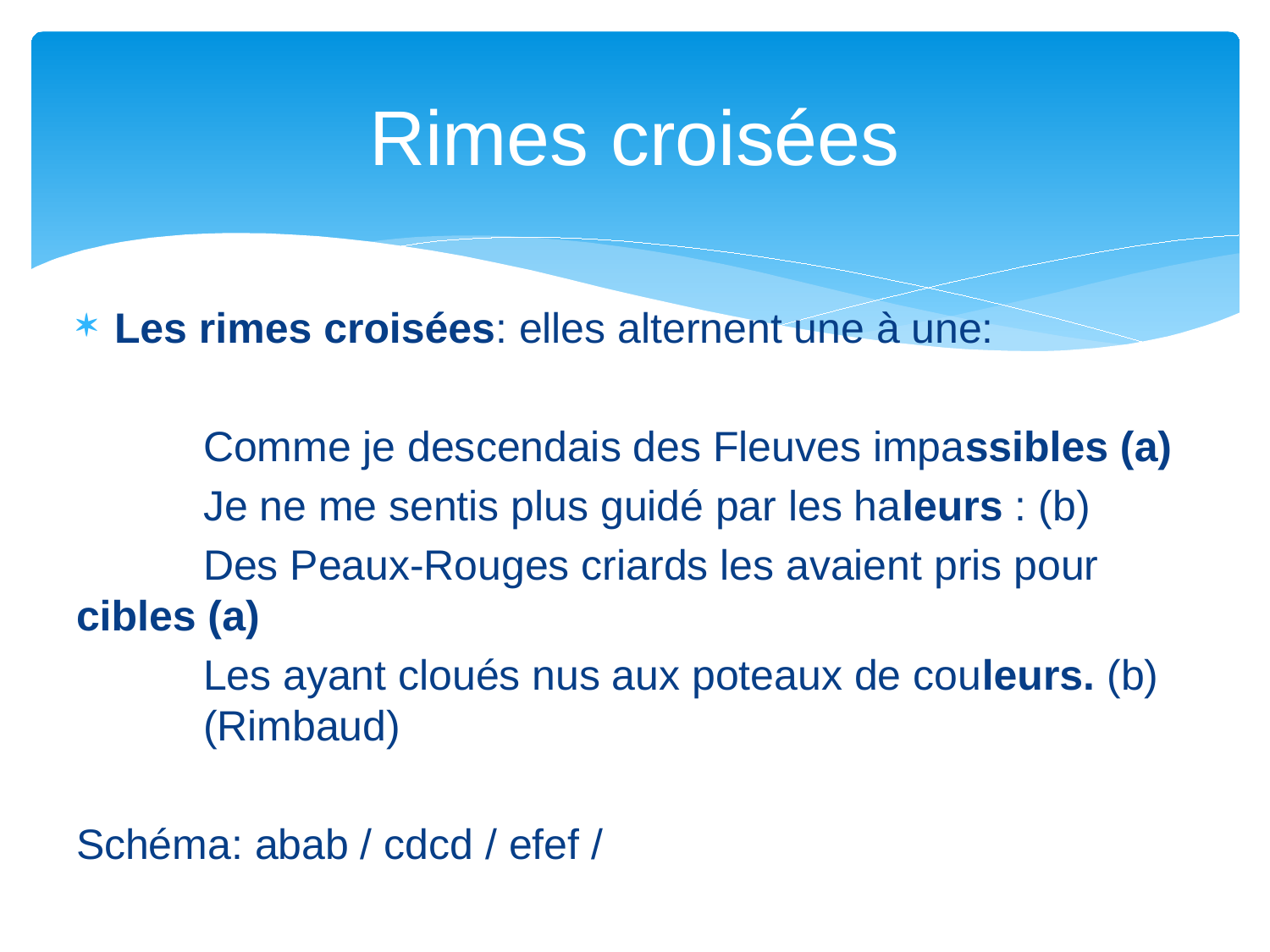

# Rimes croisées
Les rimes croisées: elles alternent une à une:

	Comme je descendais des Fleuves impassibles (a)
	Je ne me sentis plus guidé par les haleurs : (b)
	Des Peaux-Rouges criards les avaient pris pour cibles (a)
	Les ayant cloués nus aux poteaux de couleurs. (b)	(Rimbaud)

Schéma: abab / cdcd / efef /